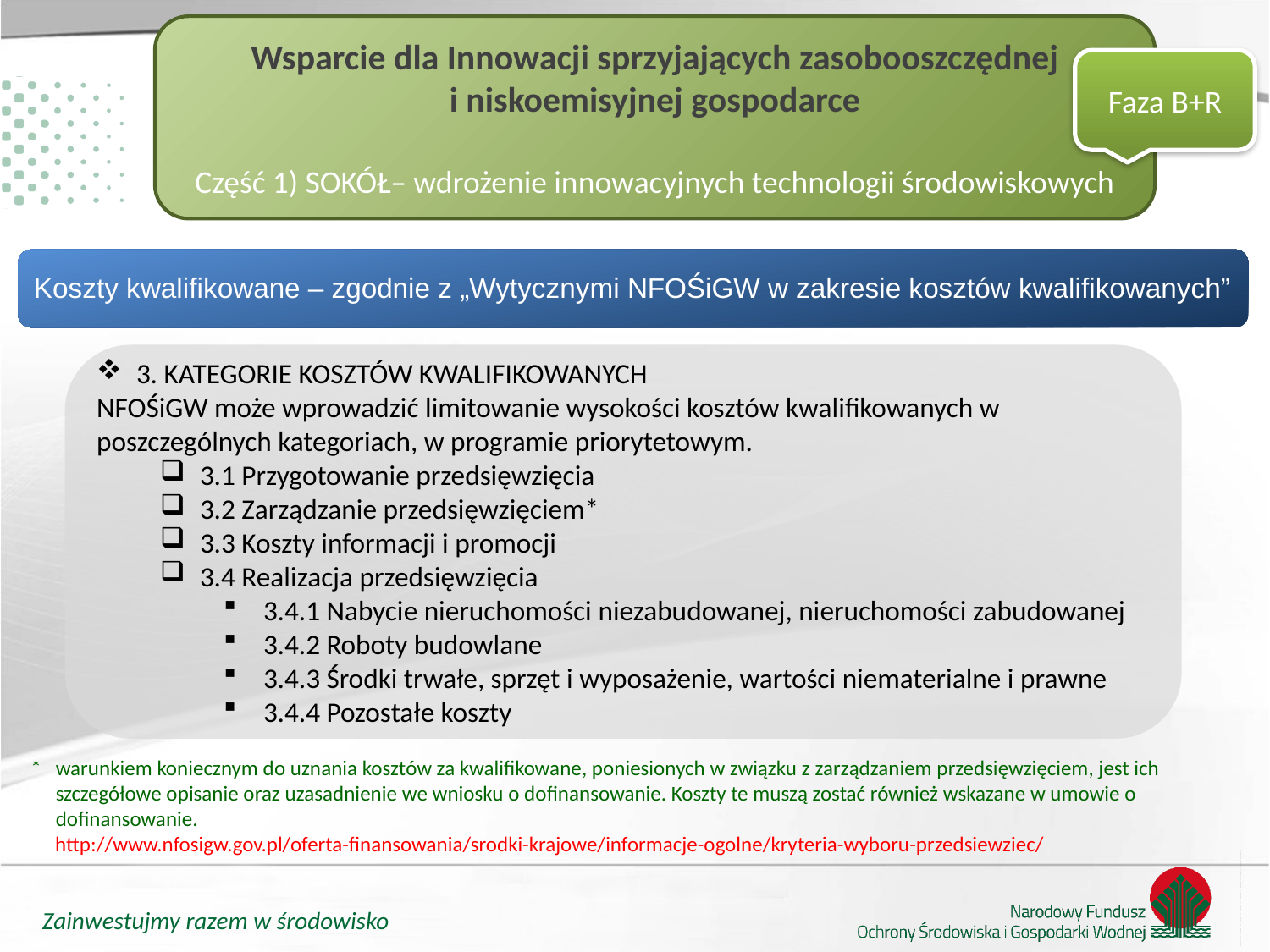

Wsparcie dla Innowacji sprzyjających zasobooszczędnej i niskoemisyjnej gospodarce

Część 1) SOKÓŁ– wdrożenie innowacyjnych technologii środowiskowych

Faza B+R

Koszty kwalifikowane – zgodnie z „Wytycznymi NFOŚiGW w zakresie kosztów kwalifikowanych”

3. KATEGORIE KOSZTÓW KWALIFIKOWANYCH
NFOŚiGW może wprowadzić limitowanie wysokości kosztów kwalifikowanych w poszczególnych kategoriach, w programie priorytetowym.
3.1 Przygotowanie przedsięwzięcia
3.2 Zarządzanie przedsięwzięciem*
3.3 Koszty informacji i promocji
3.4 Realizacja przedsięwzięcia
3.4.1 Nabycie nieruchomości niezabudowanej, nieruchomości zabudowanej
3.4.2 Roboty budowlane
3.4.3 Środki trwałe, sprzęt i wyposażenie, wartości niematerialne i prawne
3.4.4 Pozostałe koszty
* 	warunkiem koniecznym do uznania kosztów za kwalifikowane, poniesionych w związku z zarządzaniem przedsięwzięciem, jest ich szczegółowe opisanie oraz uzasadnienie we wniosku o dofinansowanie. Koszty te muszą zostać również wskazane w umowie o dofinansowanie.
     http://www.nfosigw.gov.pl/oferta-finansowania/srodki-krajowe/informacje-ogolne/kryteria-wyboru-przedsiewziec/